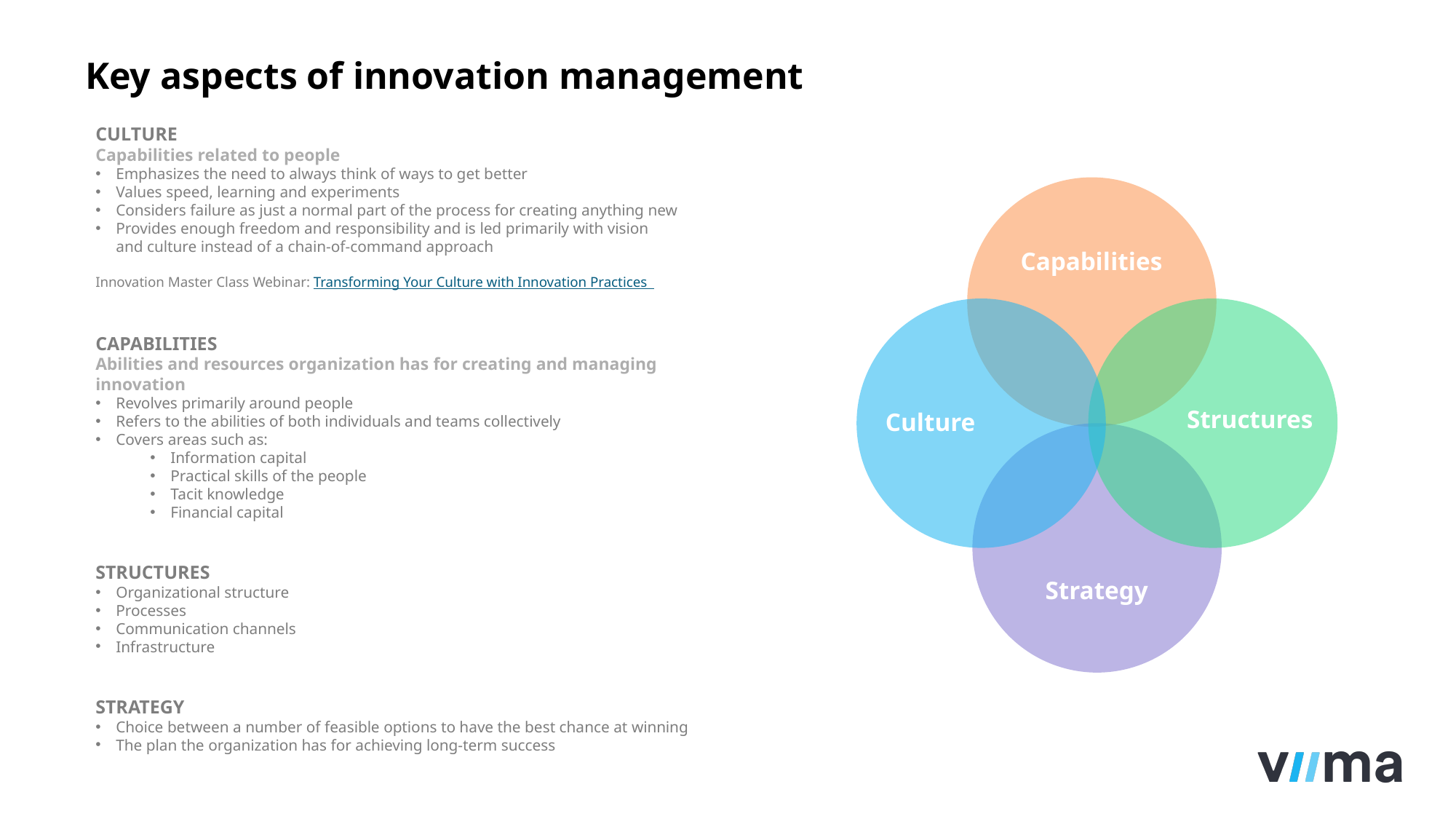

Key aspects of innovation management
CULTURE
Capabilities related to people
Emphasizes the need to always think of ways to get better
Values speed, learning and experiments
Considers failure as just a normal part of the process for creating anything new
Provides enough freedom and responsibility and is led primarily with vision and culture instead of a chain-of-command approach

Innovation Master Class Webinar: Transforming Your Culture with Innovation Practices

CAPABILITIES
Abilities and resources organization has for creating and managing innovation
Revolves primarily around people
Refers to the abilities of both individuals and teams collectively
Covers areas such as:
Information capital
Practical skills of the people
Tacit knowledge
Financial capital

STRUCTURES
Organizational structure
Processes
Communication channels
Infrastructure

STRATEGY
Choice between a number of feasible options to have the best chance at winning
The plan the organization has for achieving long-term success

Capabilities
Structures
Culture
Strategy